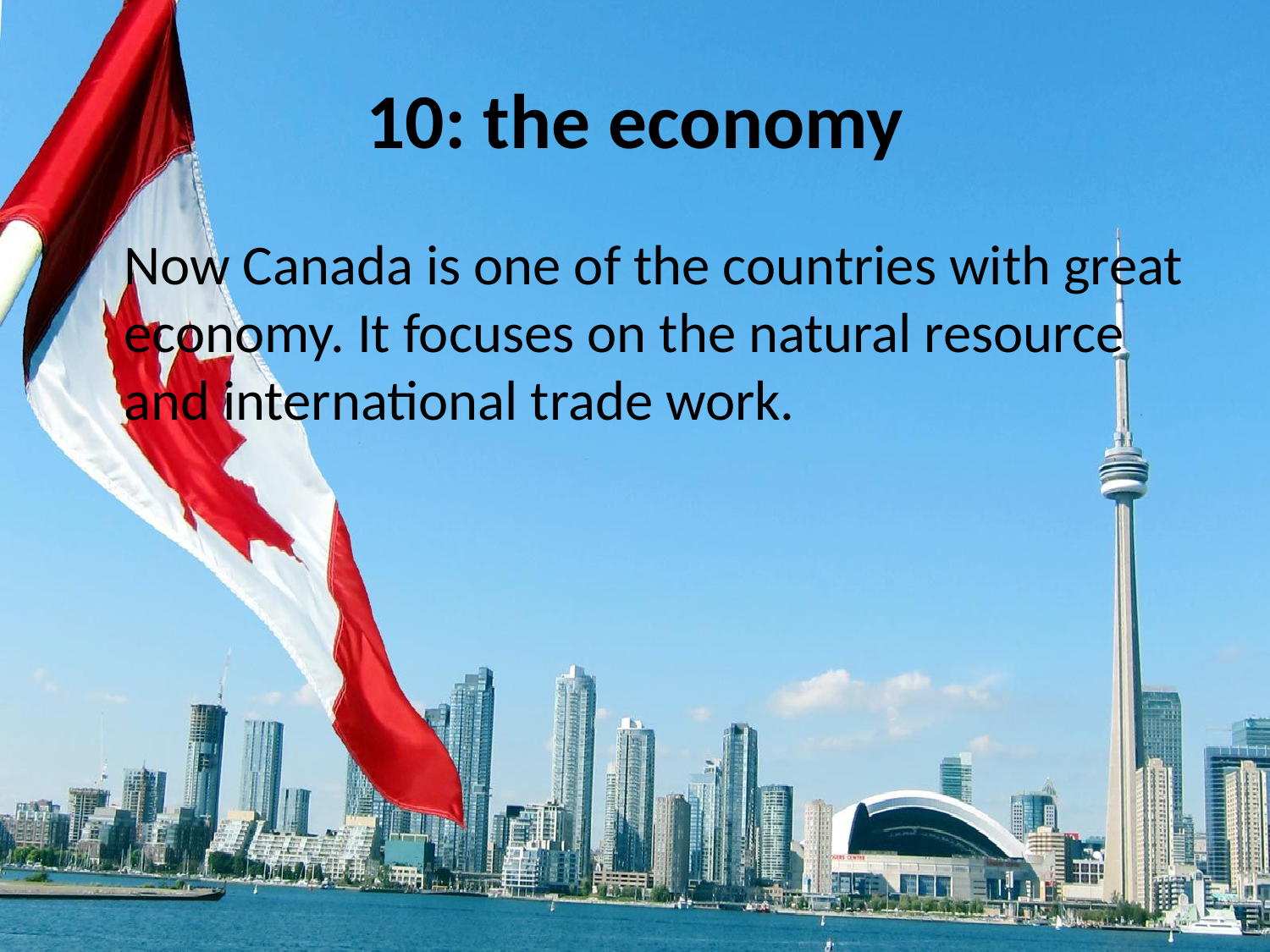

# 10: the economy
	Now Canada is one of the countries with great economy. It focuses on the natural resource and international trade work.